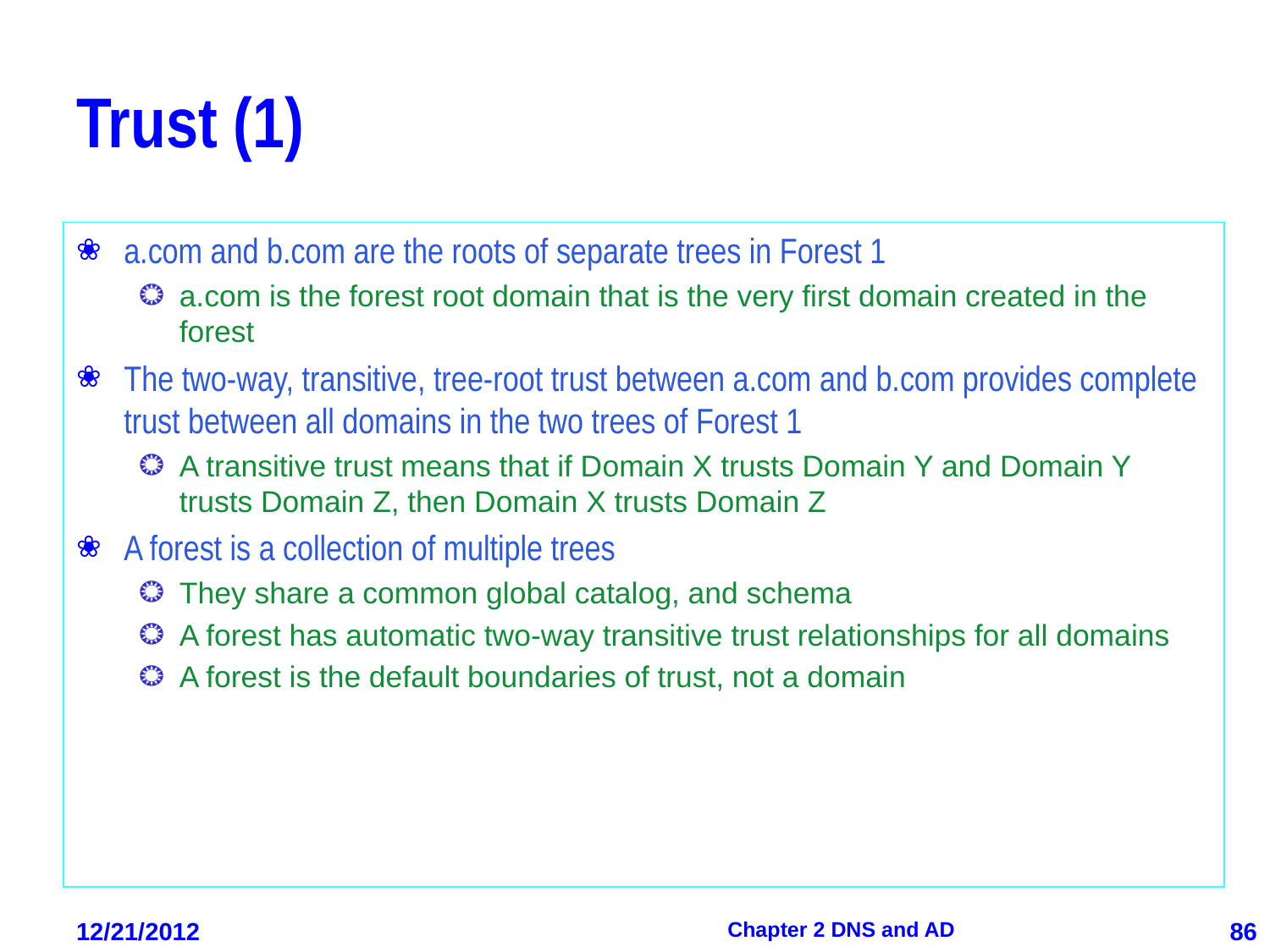

# Trust (1)
a.com and b.com are the roots of separate trees in Forest 1
a.com is the forest root domain that is the very first domain created in the forest
The two-way, transitive, tree-root trust between a.com and b.com provides complete trust between all domains in the two trees of Forest 1
A transitive trust means that if Domain X trusts Domain Y and Domain Y trusts Domain Z, then Domain X trusts Domain Z
A forest is a collection of multiple trees
They share a common global catalog, and schema
A forest has automatic two-way transitive trust relationships for all domains
A forest is the default boundaries of trust, not a domain
12/21/2012
Chapter 2 DNS and AD
86